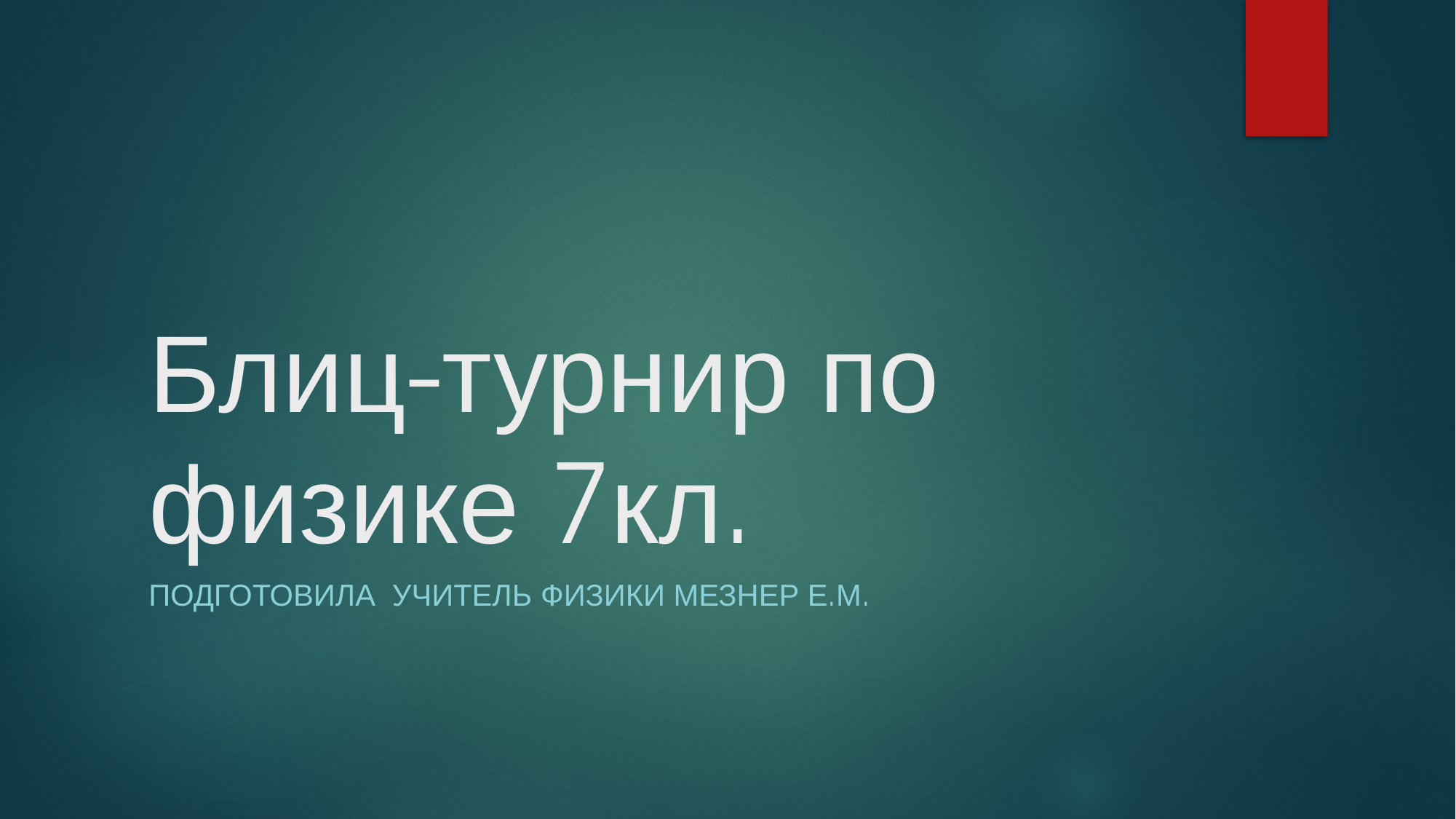

# Блиц-турнир по физике 7кл.
Подготовила  Учитель физики Мезнер Е.М.